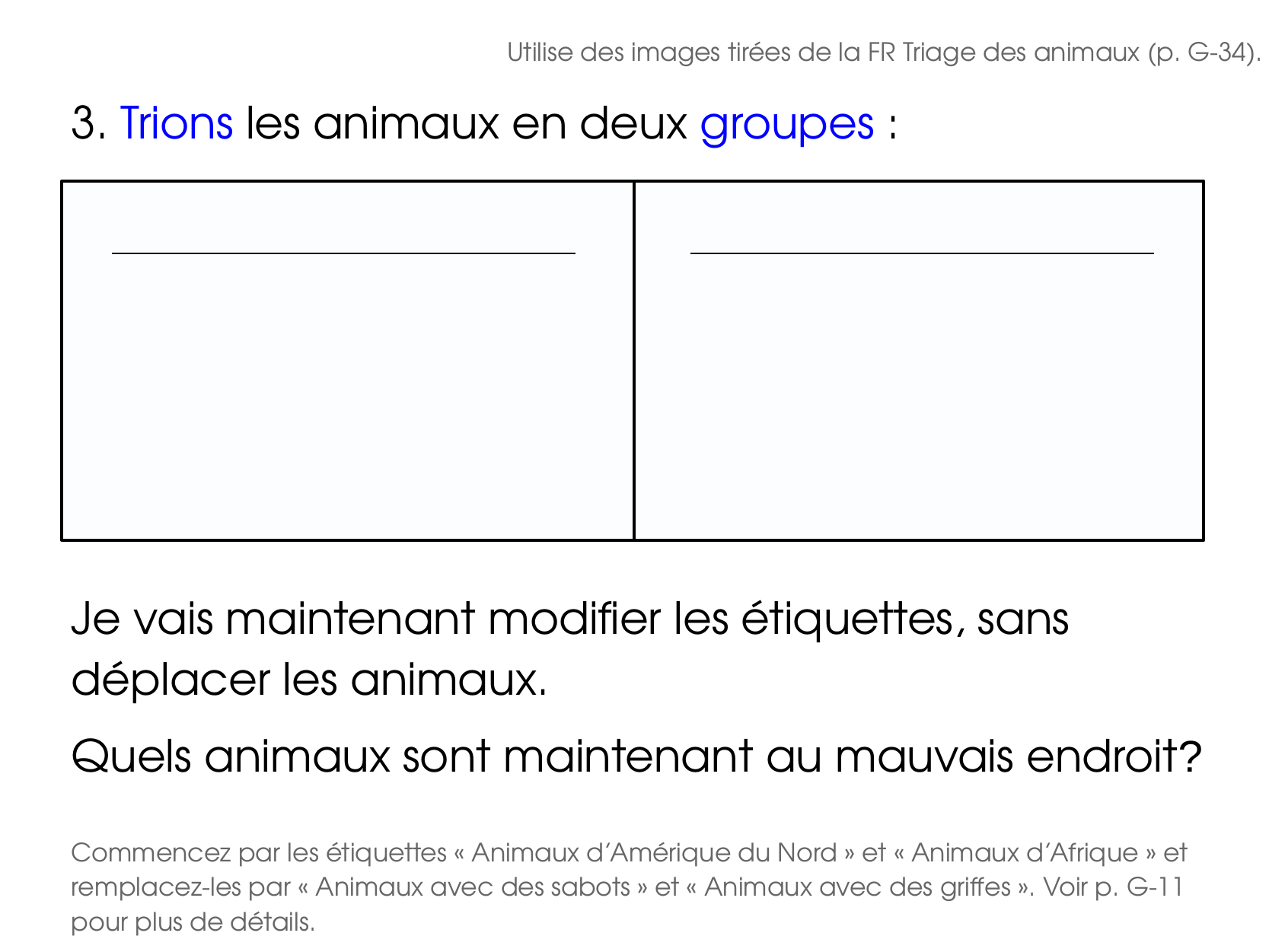

Utilise des images tirées de la FR Triage des animaux (p. G-34).
3. Trions les animaux en deux groupes :

Je vais maintenant modifier les étiquettes, sans déplacer les animaux.
Quels animaux sont maintenant au mauvais endroit?
Commencez par les étiquettes « Animaux d’Amérique du Nord » et « Animaux d’Afrique » et remplacez-les par « Animaux avec des sabots » et « Animaux avec des griffes ». Voir p. G-11 pour plus de détails.